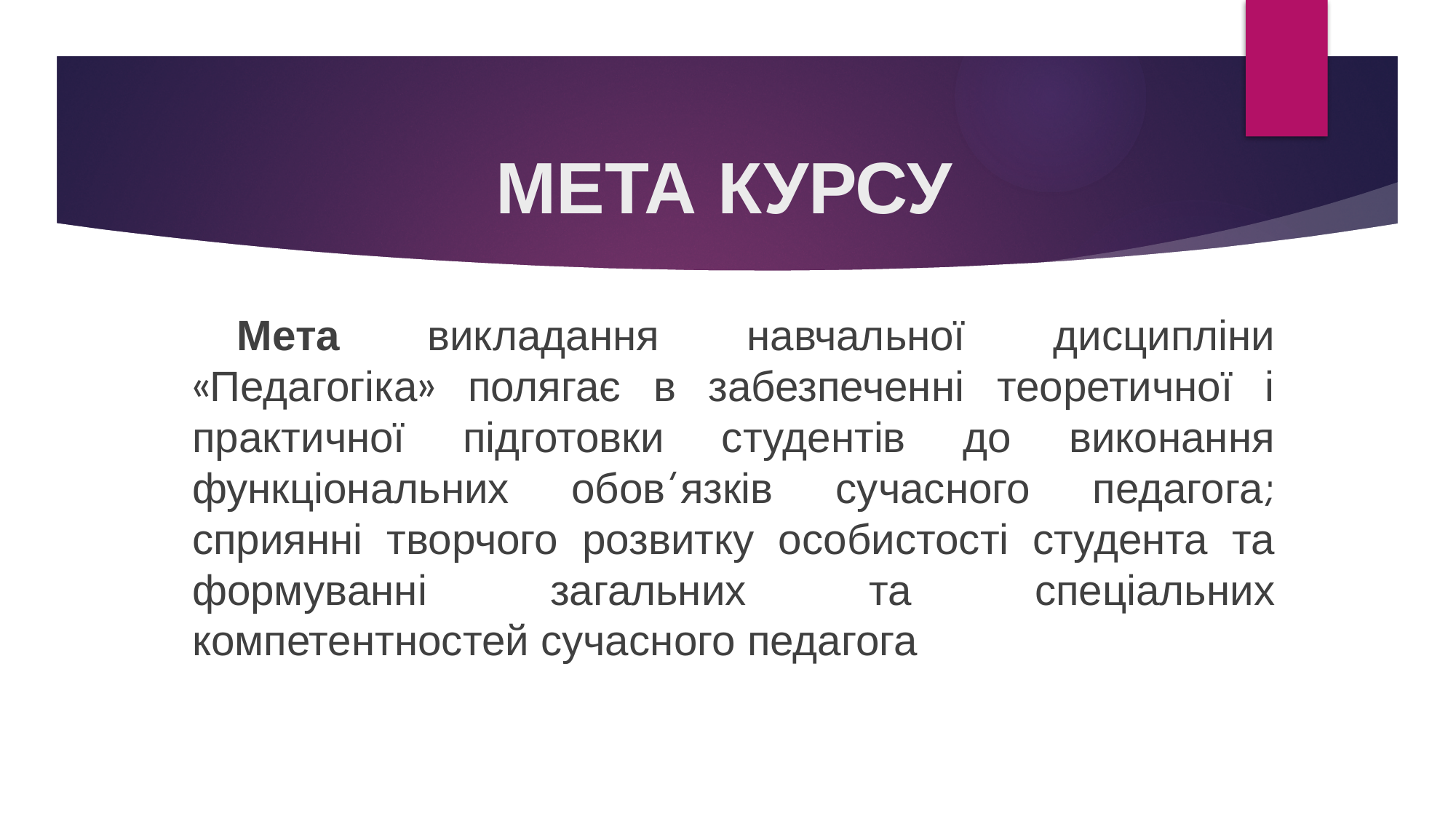

# МЕТА КУРСУ
Мета викладання навчальної дисципліни «Педагогіка» полягає в забезпеченні теоретичної і практичної підготовки студентів до виконання функціональних обов’язків сучасного педагога; сприянні творчого розвитку особистості студента та формуванні загальних та спеціальних компетентностей сучасного педагога